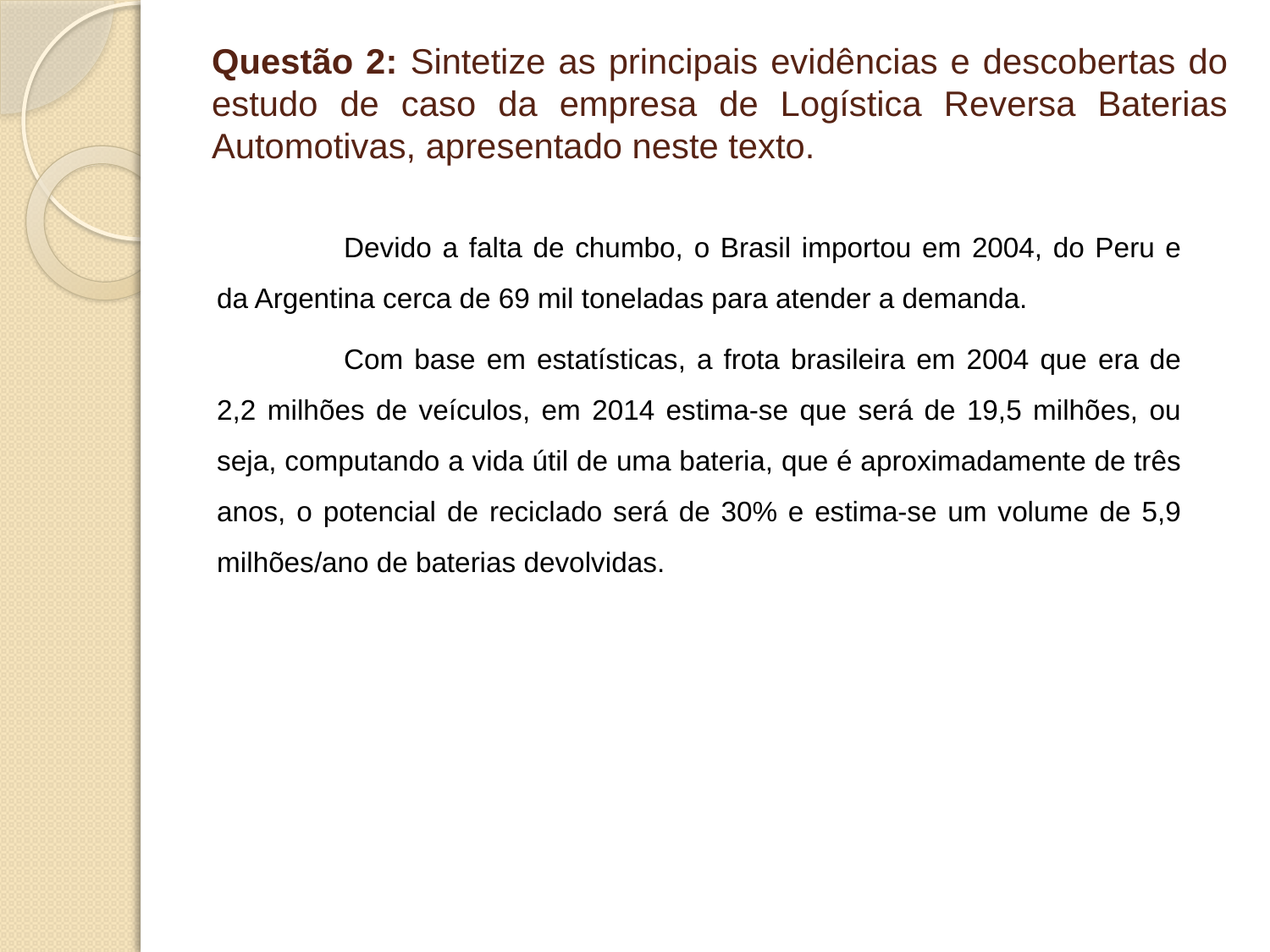

# Questão 2: Sintetize as principais evidências e descobertas do estudo de caso da empresa de Logística Reversa Baterias Automotivas, apresentado neste texto.
		Devido a falta de chumbo, o Brasil importou em 2004, do Peru e da Argentina cerca de 69 mil toneladas para atender a demanda.
		Com base em estatísticas, a frota brasileira em 2004 que era de 2,2 milhões de veículos, em 2014 estima-se que será de 19,5 milhões, ou seja, computando a vida útil de uma bateria, que é aproximadamente de três anos, o potencial de reciclado será de 30% e estima-se um volume de 5,9 milhões/ano de baterias devolvidas.